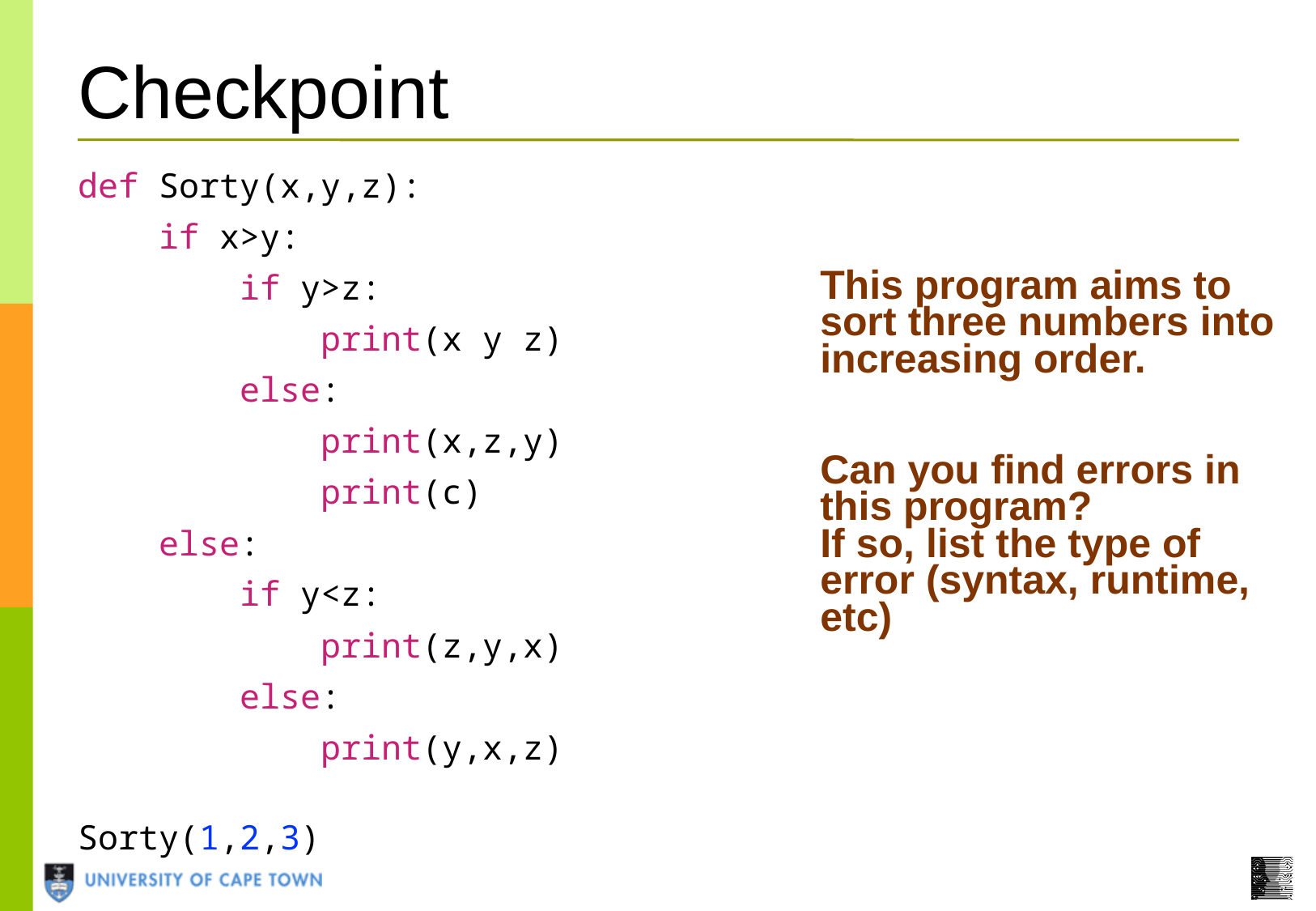

# Checkpoint
def Sorty(x,y,z):
    if x>y:
        if y>z:
            print(x y z)
        else:
            print(x,z,y)
            print(c)
    else:
        if y<z:
            print(z,y,x)
        else:
            print(y,x,z)
Sorty(1,2,3)

This program aims to sort three numbers into increasing order.

Can you find errors in this program?
If so, list the type of error (syntax, runtime, etc)